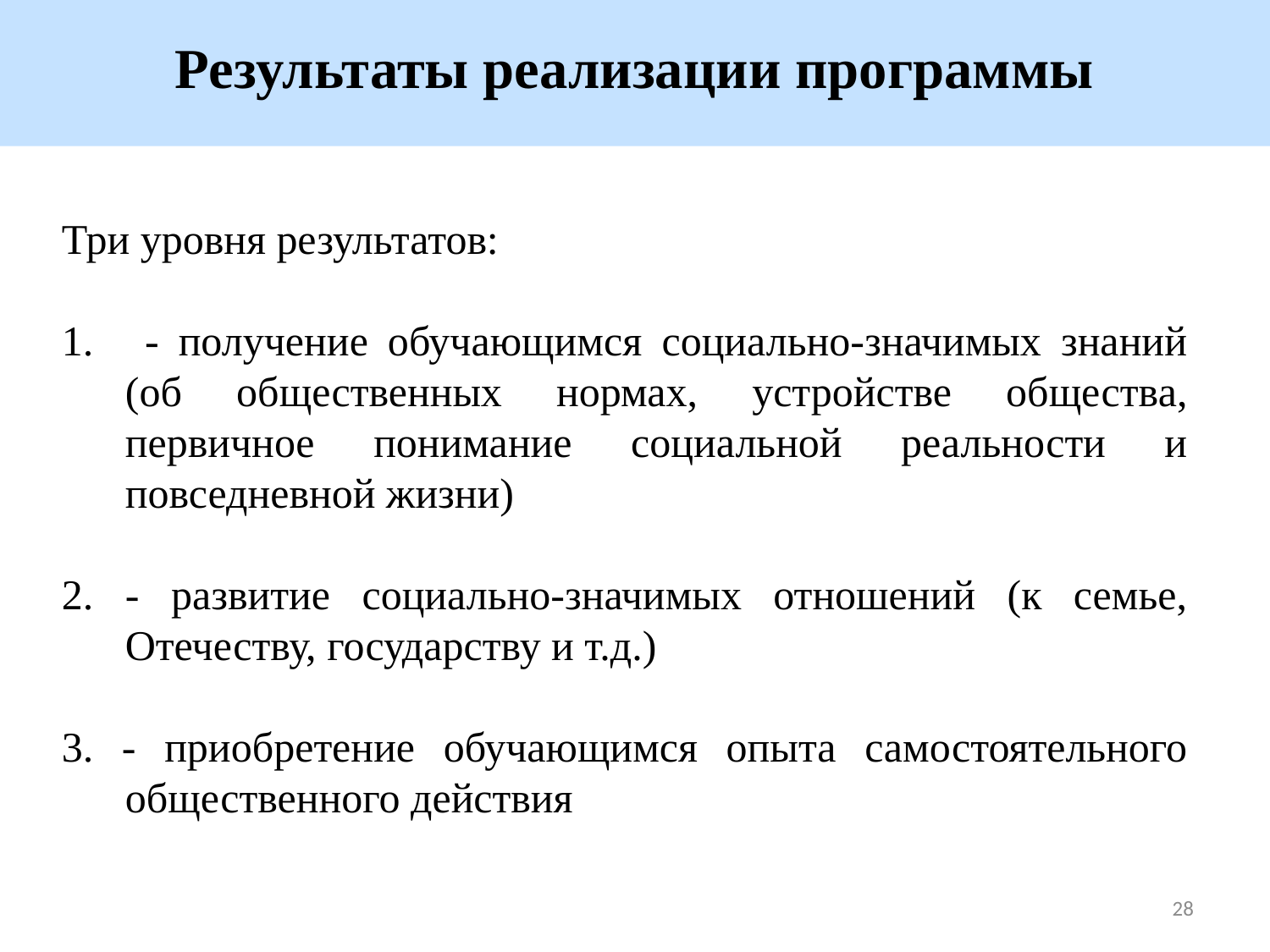

Результаты реализации программы
Три уровня результатов:

 - получение обучающимся социально-значимых знаний (об общественных нормах, устройстве общества, первичное понимание социальной реальности и повседневной жизни)

2. - развитие социально-значимых отношений (к семье, Отечеству, государству и т.д.)

3. - приобретение обучающимся опыта самостоятельного общественного действия
28